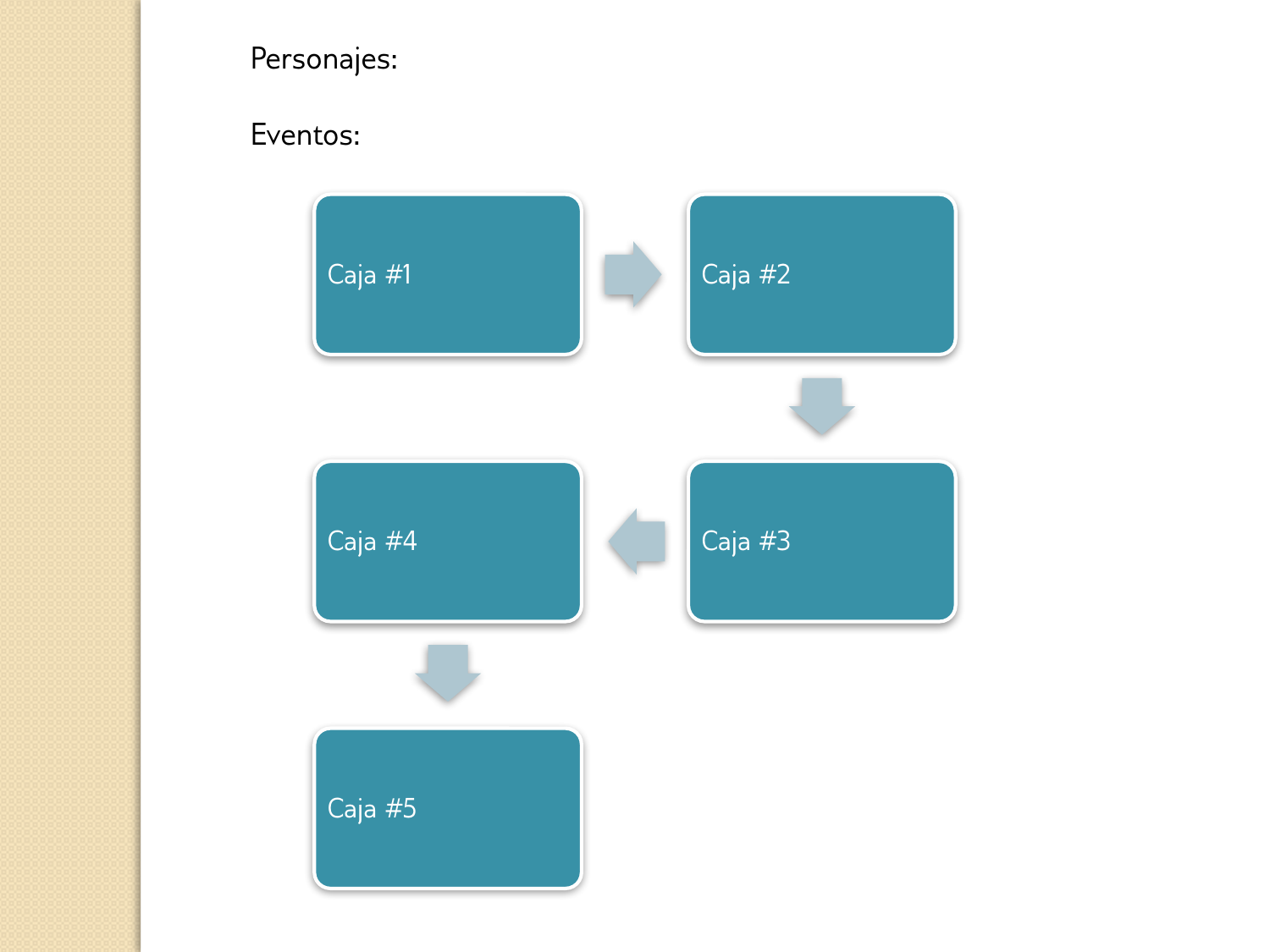

Personajes:

Eventos:
Caja #1

Caja #2

Caja #3

Caja #4

Caja #5